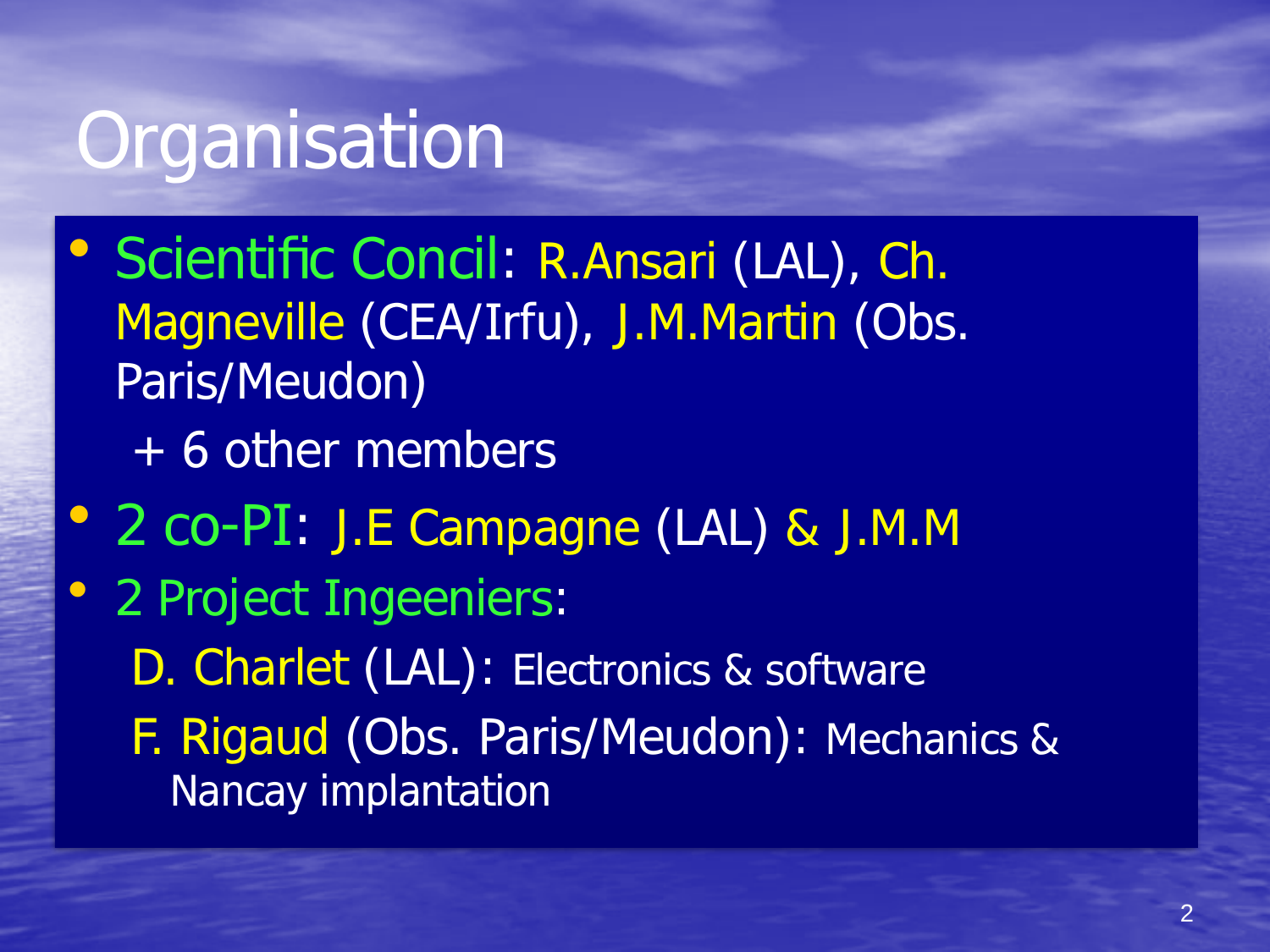

# Organisation
Scientific Concil: R.Ansari (LAL), Ch. Magneville (CEA/Irfu), J.M.Martin (Obs. Paris/Meudon)
+ 6 other members
2 co-PI: J.E Campagne (LAL) & J.M.M
2 Project Ingeeniers:
D. Charlet (LAL): Electronics & software
F. Rigaud (Obs. Paris/Meudon): Mechanics & Nancay implantation
2